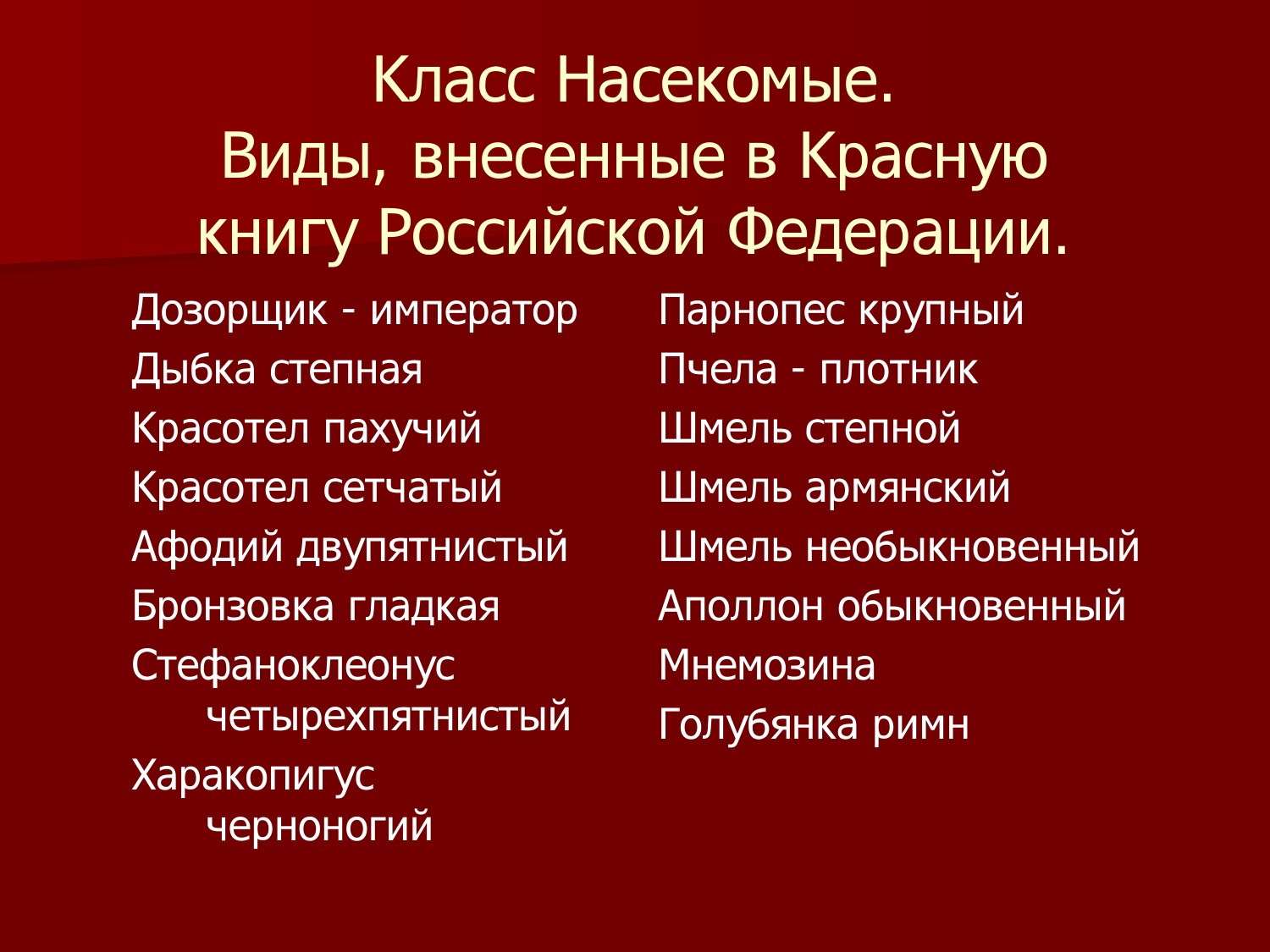

# Класс Насекомые. Виды, внесенные в Красную книгу Российской Федерации.
Дозорщик - император
Дыбка степная
Красотел пахучий
Красотел сетчатый
Афодий двупятнистый
Бронзовка гладкая
Стефаноклеонус четырехпятнистый
Харакопигус черноногий

Парнопес крупный
Пчела - плотник
Шмель степной
Шмель армянский
Шмель необыкновенный
Аполлон обыкновенный
Мнемозина
Голубянка римн